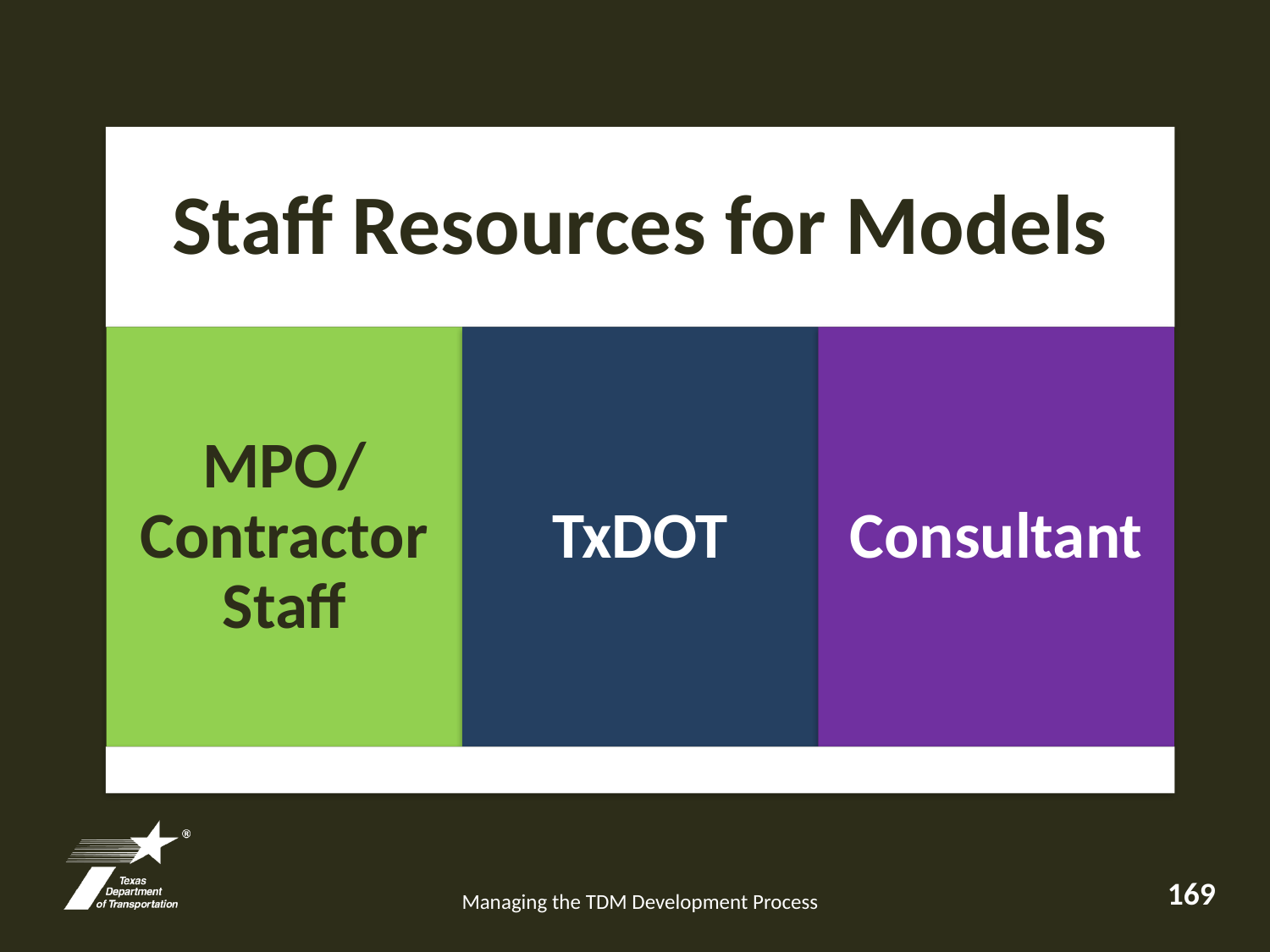

Staff Resources for Models
MPO/
Contractor Staff
TxDOT
Consultant